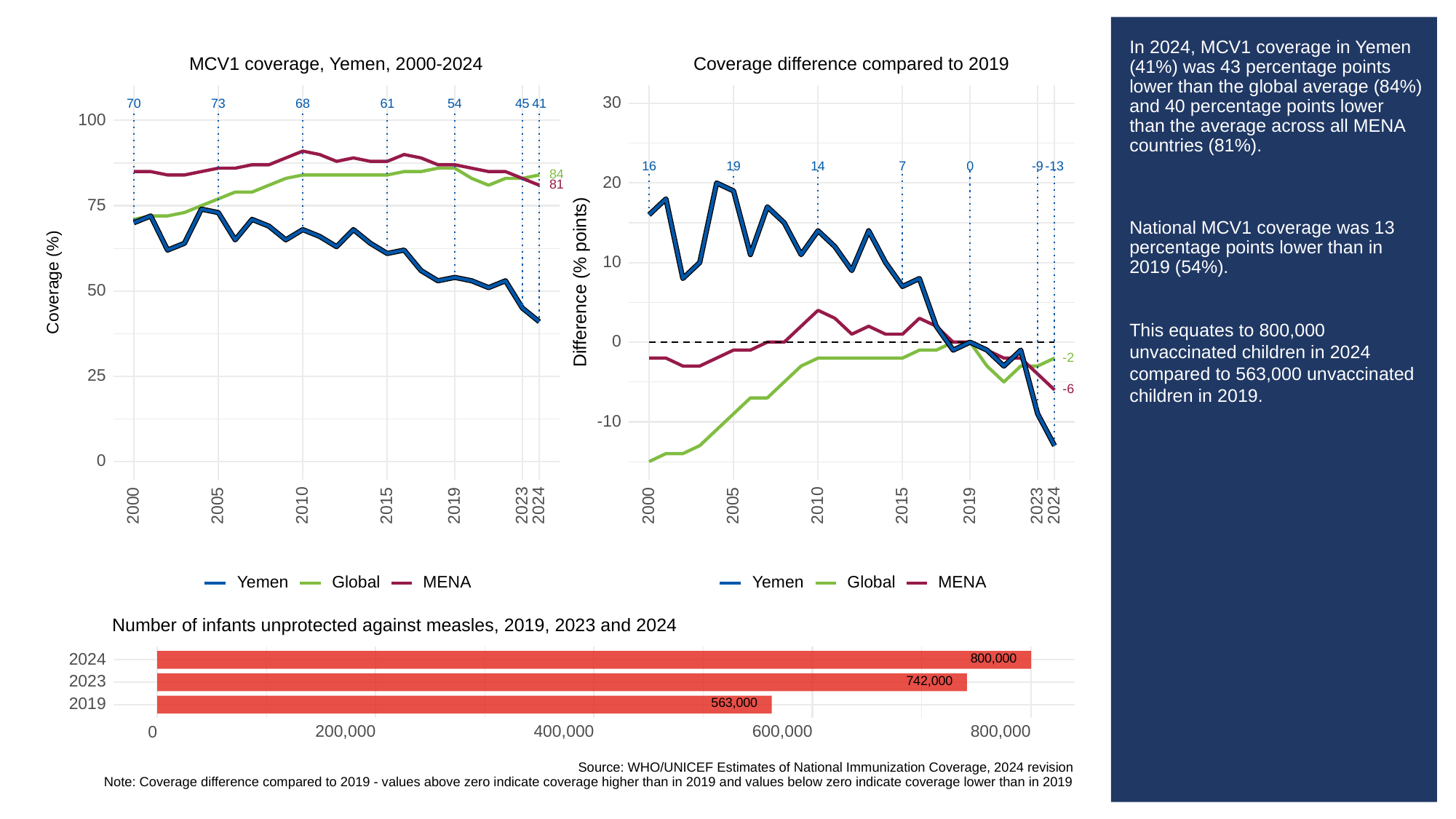

# In 2024, MCV1 coverage in Yemen (41%) was 43 percentage points lower than the global average (84%) and 40 percentage points lower than the average across all MENA countries (81%).

National MCV1 coverage was 13 percentage points lower than in 2019 (54%).

This equates to 800,000 unvaccinated children in 2024 compared to 563,000 unvaccinated children in 2019.

MCV1 coverage, Yemen, 2000-2024
Coverage difference compared to 2019

30
73
70
68
61
54
45
41

100

-13
16
19
0
-9
14
7

84

20
81

75

10

Difference (% points)
Coverage (%)
50

0

-2
25

-6
-10

0

2023
2023
2000
2005
2010
2015
2019
2024
2000
2005
2010
2015
2019
2024
Global
Global
Yemen
Yemen
MENA
MENA

Number of infants unprotected against measles, 2019, 2023 and 2024

800,000
2024

742,000
2023

563,000
2019

200,000
400,000
600,000
800,000
0
Source: WHO/UNICEF Estimates of National Immunization Coverage, 2024 revision
Note: Coverage difference compared to 2019 - values above zero indicate coverage higher than in 2019 and values below zero indicate coverage lower than in 2019